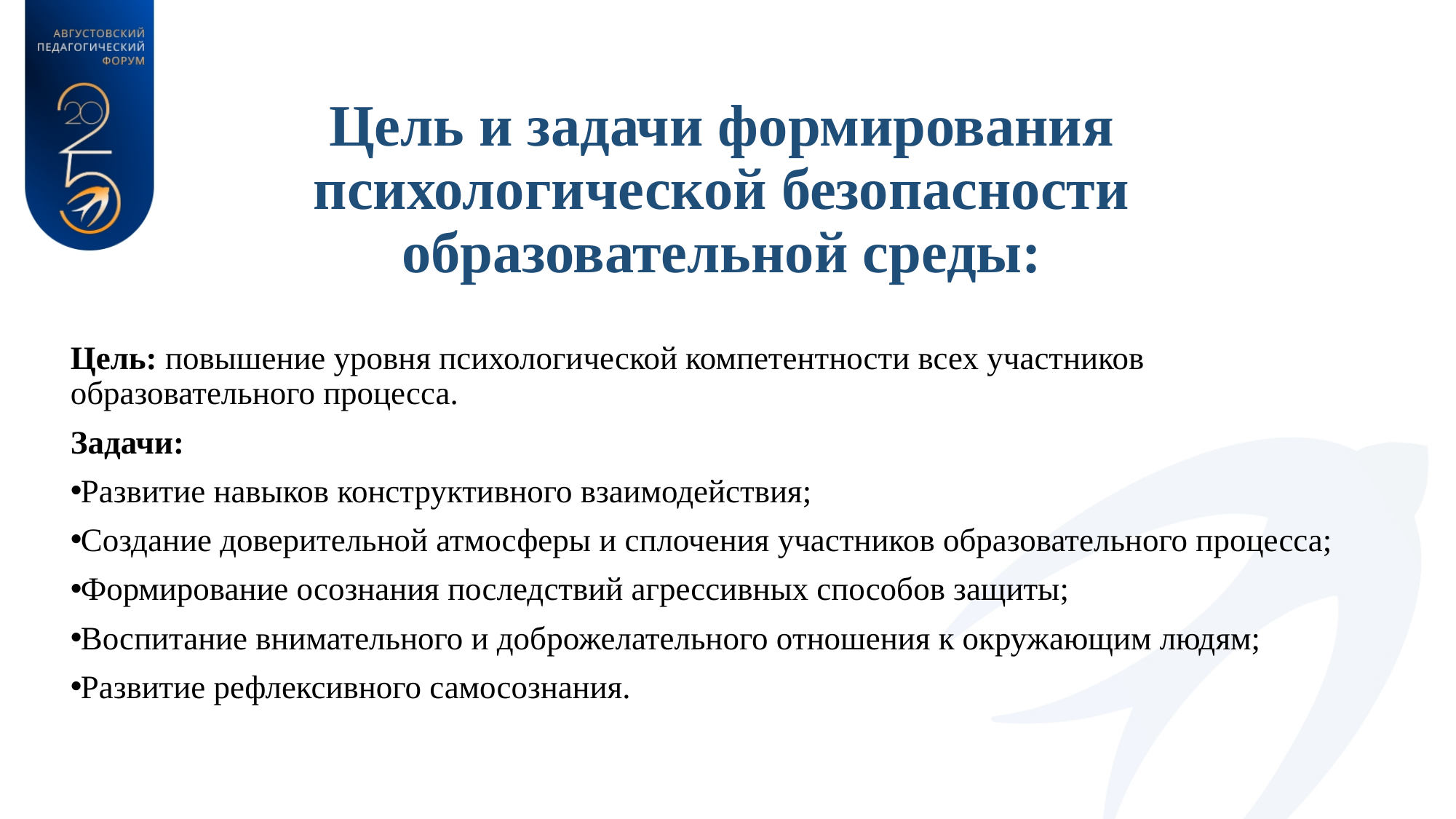

# Цель и задачи формирования психологической безопасности образовательной среды:
Цель: повышение уровня психологической компетентности всех участников образовательного процесса.
Задачи:
Развитие навыков конструктивного взаимодействия;
Создание доверительной атмосферы и сплочения участников образовательного процесса;
Формирование осознания последствий агрессивных способов защиты;
Воспитание внимательного и доброжелательного отношения к окружающим людям;
Развитие рефлексивного самосознания.